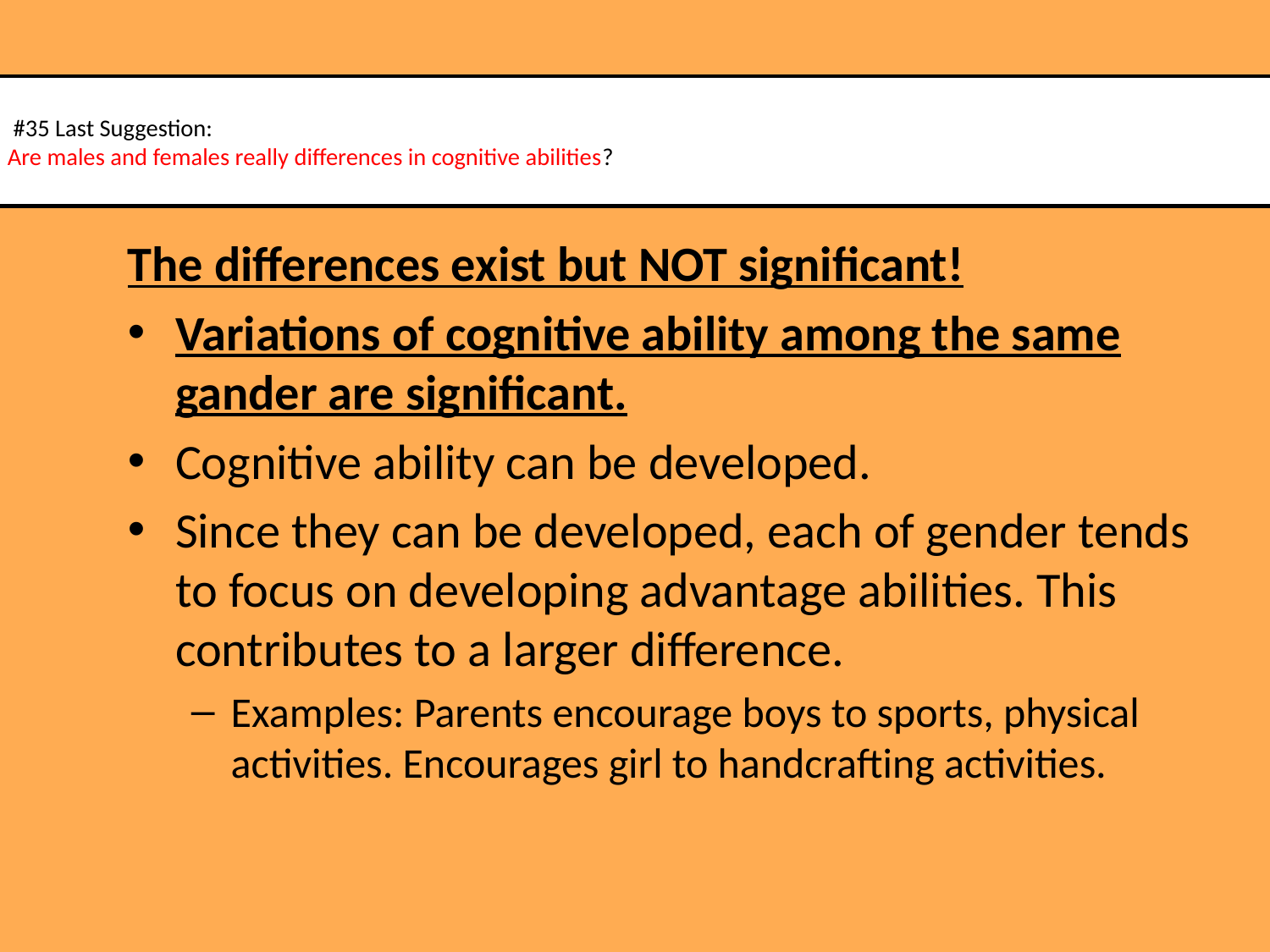

# #35 Last Suggestion: Are males and females really differences in cognitive abilities?
The differences exist but NOT significant!
Variations of cognitive ability among the same gander are significant.
Cognitive ability can be developed.
Since they can be developed, each of gender tends to focus on developing advantage abilities. This contributes to a larger difference.
Examples: Parents encourage boys to sports, physical activities. Encourages girl to handcrafting activities.